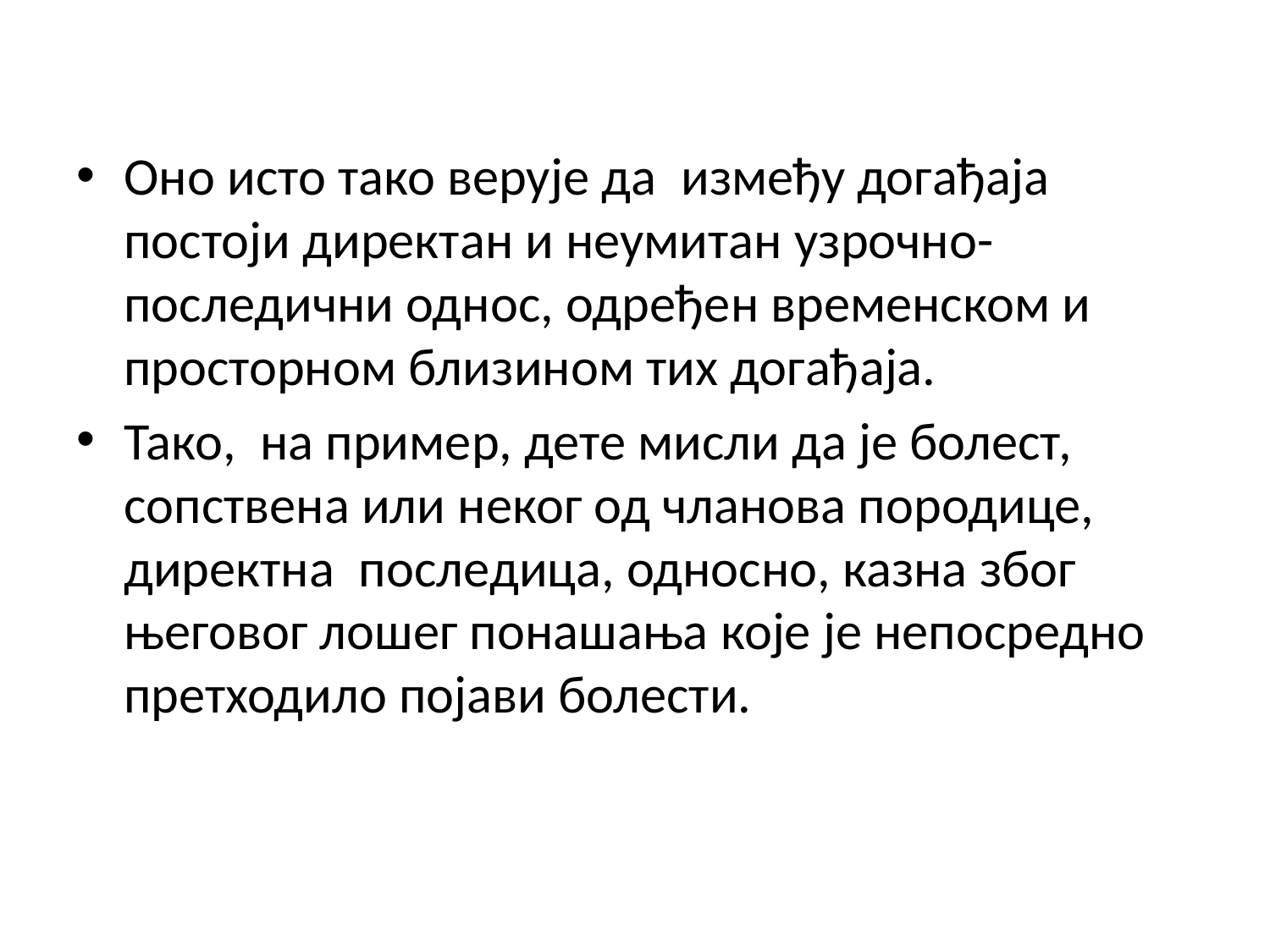

Оно исто тако верује да  између догађаја постоји директан и неумитан узрочно-последични однос, одређен временском и просторном близином тих догађаја.
Тако,  на пример, дете мисли да је болест, сопствена или неког од чланова породице, директна  последица, односно, казна због његовог лошег понашања које је непосредно претходило појави болести.